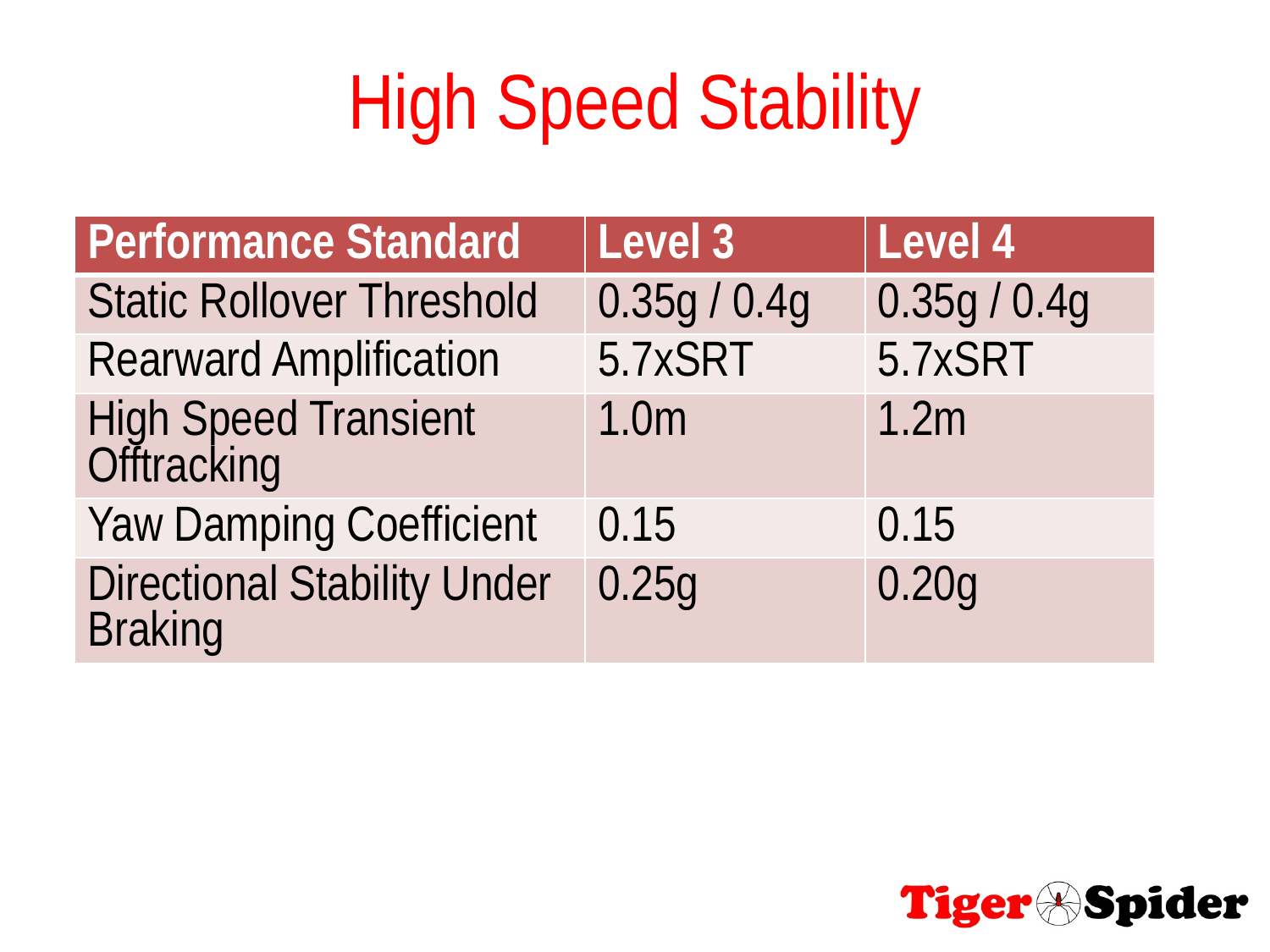

# High Speed Stability
| Performance Standard | Level 3 | Level 4 |
| --- | --- | --- |
| Static Rollover Threshold | 0.35g / 0.4g | 0.35g / 0.4g |
| Rearward Amplification | 5.7xSRT | 5.7xSRT |
| High Speed Transient Offtracking | 1.0m | 1.2m |
| Yaw Damping Coefficient | 0.15 | 0.15 |
| Directional Stability Under Braking | 0.25g | 0.20g |